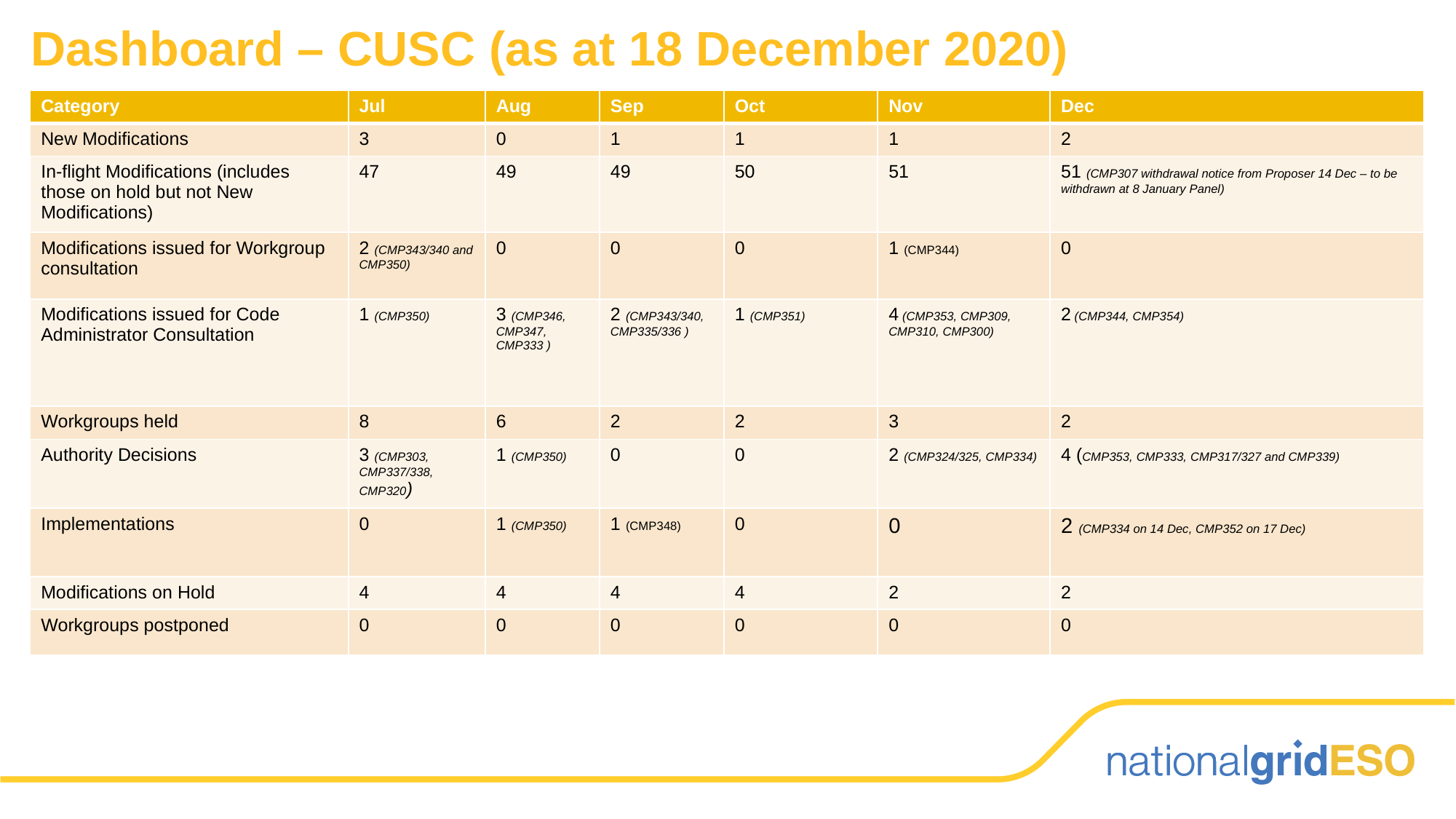

Dashboard – CUSC (as at 18 December 2020)
| Category | Jul | Aug | Sep | Oct | Nov | Dec |
| --- | --- | --- | --- | --- | --- | --- |
| New Modifications | 3 | 0 | 1 | 1 | 1 | 2 |
| In-flight Modifications (includes those on hold but not New Modifications) | 47 | 49 | 49 | 50 | 51 | 51 (CMP307 withdrawal notice from Proposer 14 Dec – to be withdrawn at 8 January Panel) |
| Modifications issued for Workgroup consultation | 2 (CMP343/340 and CMP350) | 0 | 0 | 0 | 1 (CMP344) | 0 |
| Modifications issued for Code Administrator Consultation | 1 (CMP350) | 3 (CMP346, CMP347, CMP333 ) | 2 (CMP343/340, CMP335/336 ) | 1 (CMP351) | 4 (CMP353, CMP309, CMP310, CMP300) | 2 (CMP344, CMP354) |
| Workgroups held | 8 | 6 | 2 | 2 | 3 | 2 |
| Authority Decisions | 3 (CMP303, CMP337/338, CMP320) | 1 (CMP350) | 0 | 0 | 2 (CMP324/325, CMP334) | 4 (CMP353, CMP333, CMP317/327 and CMP339) |
| Implementations | 0 | 1 (CMP350) | 1 (CMP348) | 0 | 0 | 2 (CMP334 on 14 Dec, CMP352 on 17 Dec) |
| Modifications on Hold | 4 | 4 | 4 | 4 | 2 | 2 |
| Workgroups postponed | 0 | 0 | 0 | 0 | 0 | 0 |